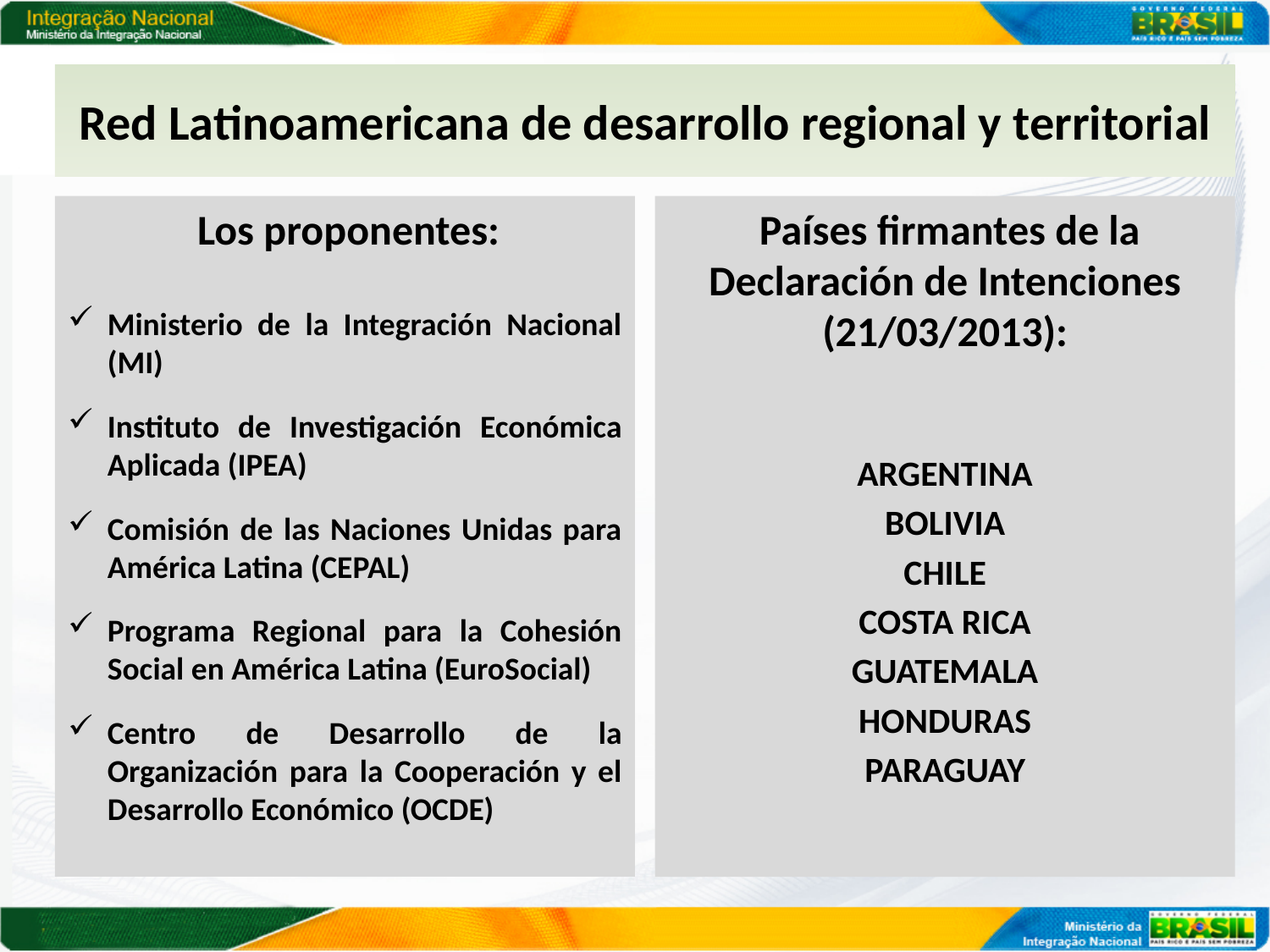

Red Latinoamericana de desarrollo regional y territorial
 Los proponentes:

Ministerio de la Integración Nacional (MI)

Instituto de Investigación Económica Aplicada (IPEA)

Comisión de las Naciones Unidas para América Latina (CEPAL)

Programa Regional para la Cohesión Social en América Latina (EuroSocial)

Centro de Desarrollo de la Organización para la Cooperación y el Desarrollo Económico (OCDE)
 Países firmantes de la Declaración de Intenciones (21/03/2013):

ARGENTINA
BOLIVIA
CHILE
COSTA RICA
GUATEMALA
HONDURAS
PARAGUAY